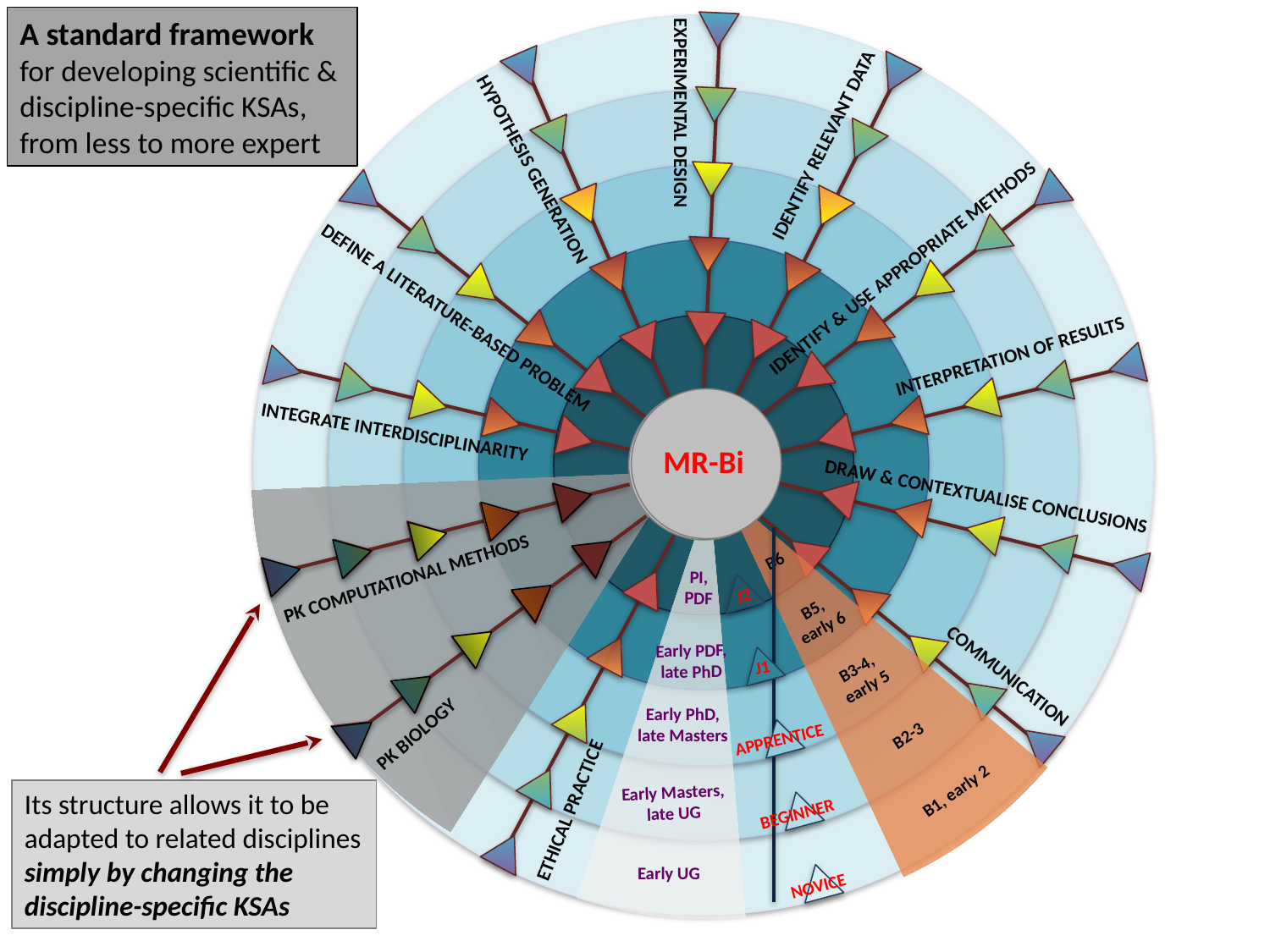

B6
B5, early 6
B3-4, early 5
B2-3
B1, early 2

EXPERIMENTAL DESIGN
A standard framework  for developing scientific & discipline-specific KSAs, from less to more expert

PI, PDF
Early PDF,
late PhD
Early PhD, late Masters
Early Masters, late UG
Early UG

IDENTIFY RELEVANT DATA

HYPOTHESIS GENERATION

IDENTIFY & USE APPROPRIATE METHODS

DEFINE A LITERATURE-BASED PROBLEM

INTERPRETATION OF RESULTS

INTEGRATE INTERDISCIPLINARITY

MR-Bi

MASTER

DRAW & CONTEXTUALISE CONCLUSIONS

PK COMPUTATIONAL METHODS

COMMUNICATION

PK BIOLOGY

ETHICAL PRACTICE

J2

J1

APPRENTICE
Its structure allows it to be adapted to related disciplines simply by changing the discipline-specific KSAs
BEGINNER
NOVICE